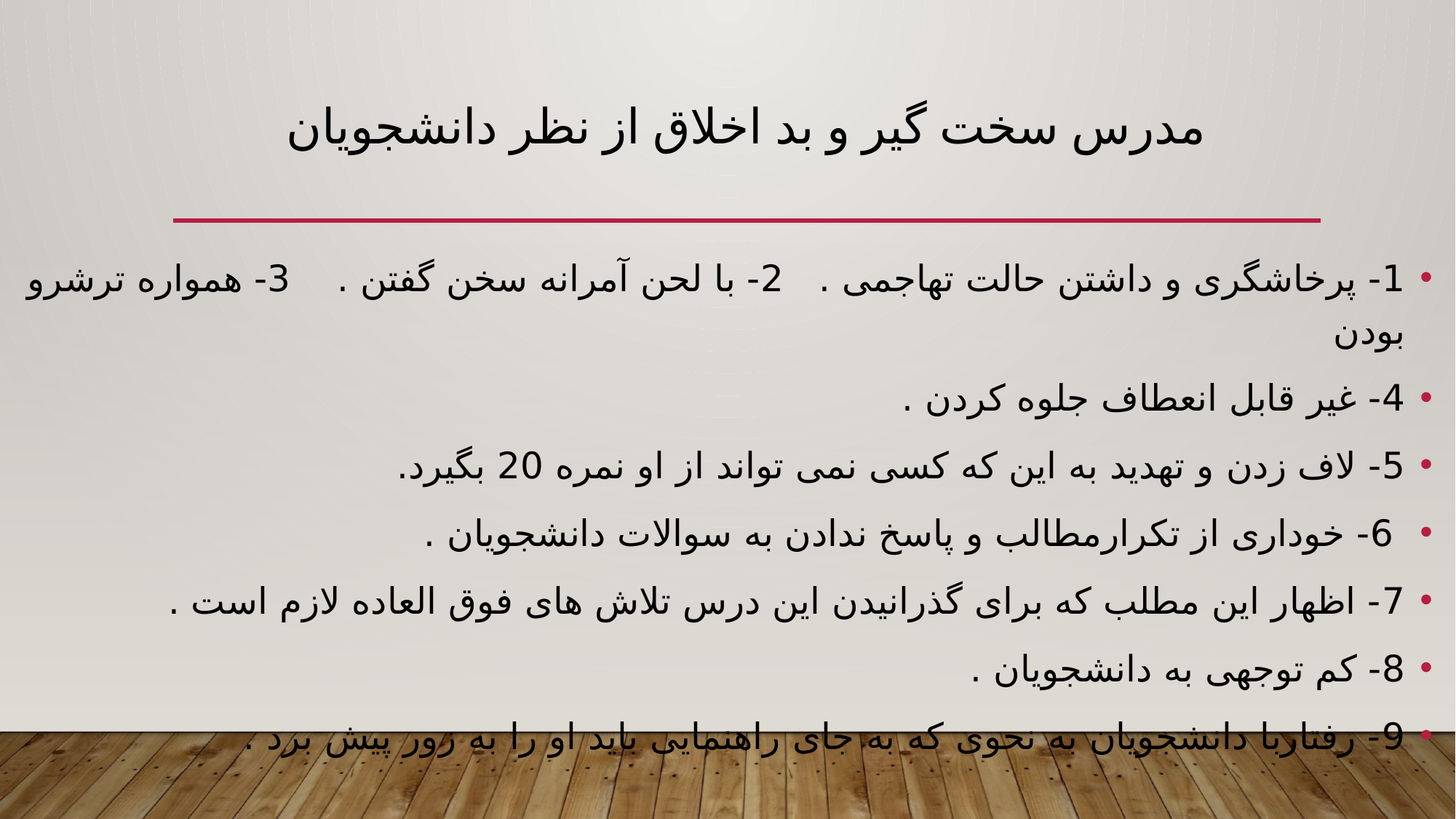

# مدرس سخت گیر و بد اخلاق از نظر دانشجویان
1- پرخاشگری و داشتن حالت تهاجمی .   2- با لحن آمرانه سخن گفتن .    3- همواره ترشرو بودن
4- غیر قابل انعطاف جلوه کردن .
5- لاف زدن و تهدید به این که کسی نمی تواند از او نمره 20 بگیرد.
 6- خوداری از تکرارمطالب و پاسخ ندادن به سوالات دانشجویان .
7- اظهار این مطلب که برای گذرانیدن این درس تلاش های فوق العاده لازم است .
8- کم توجهی به دانشجویان .
9- رفتاربا دانشجویان به نحوی که به جای راهنمایی باید او را به زور پیش برد .